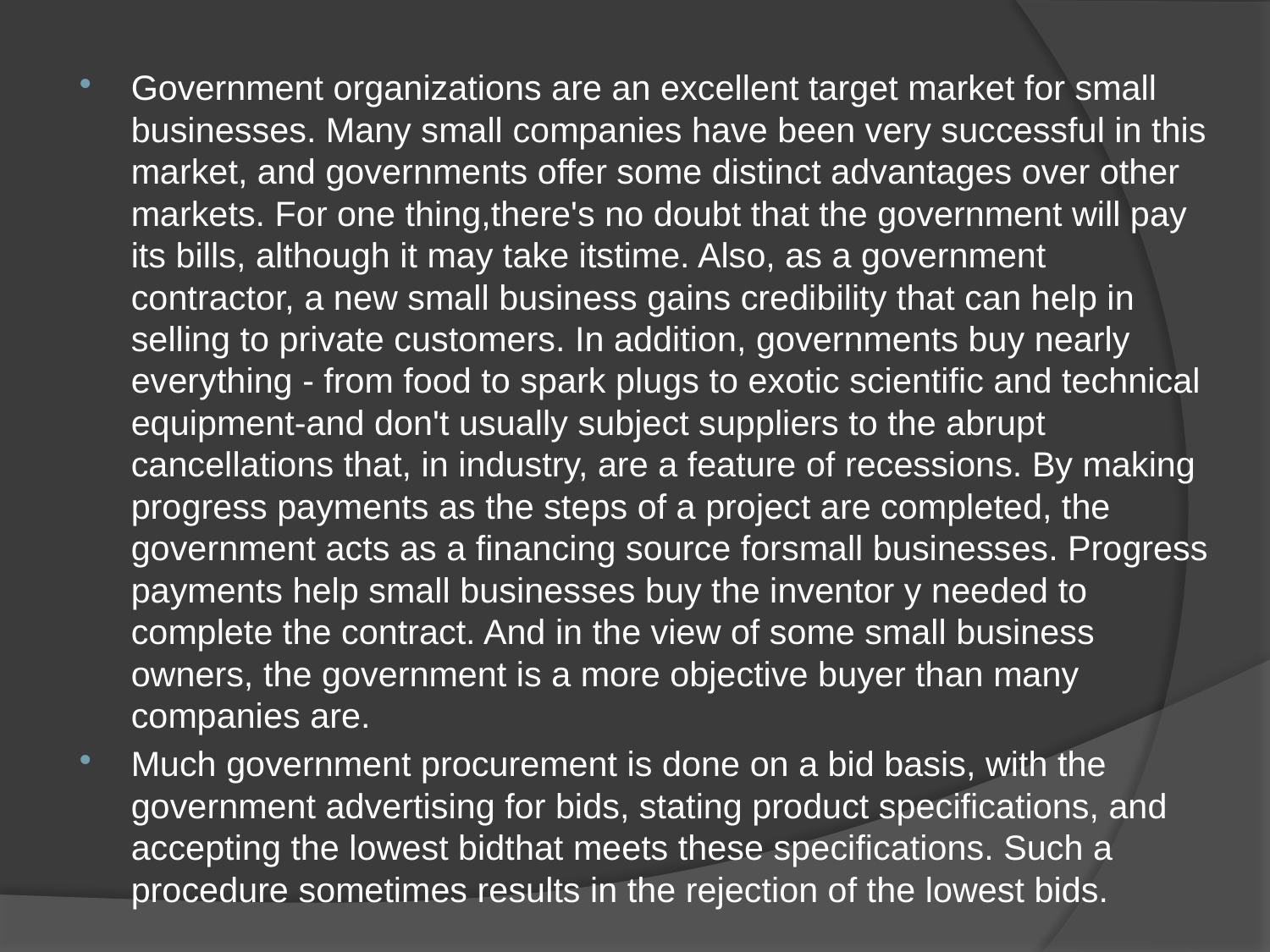

Government organizations are an excellent target market for small businesses. Many small companies have been very successful in this market, and governments offer some distinct advantages over other markets. For one thing,there's no doubt that the government will pay its bills, although it may take itstime. Also, as a government contractor, a new small business gains credibility that can help in selling to private customers. In addition, governments buy nearly everything - from food to spark plugs to exotic scientific and technical equipment-and don't usually subject suppliers to the abrupt cancellations that, in industry, are a feature of recessions. By making progress payments as the steps of a project are completed, the government acts as a financing source forsmall businesses. Progress payments help small businesses buy the inventor y needed to complete the contract. And in the view of some small business owners, the government is a more objective buyer than many companies are.
Much government procurement is done on a bid basis, with the government advertising for bids, stating product specifications, and accepting the lowest bidthat meets these specifications. Such a procedure sometimes results in the rejection of the lowest bids.